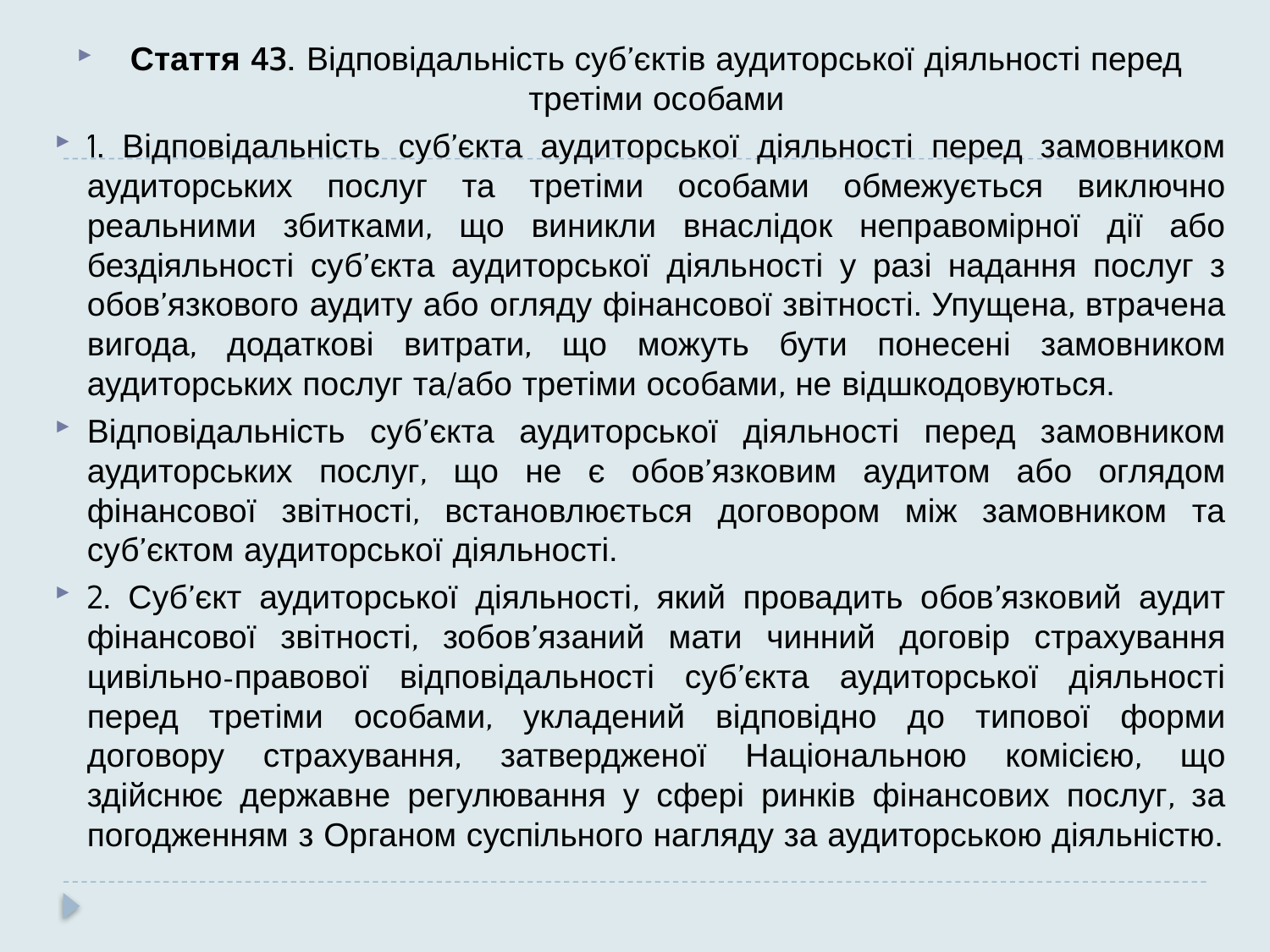

Стаття 43. Відповідальність суб’єктів аудиторської діяльності перед третіми особами
1. Відповідальність суб’єкта аудиторської діяльності перед замовником аудиторських послуг та третіми особами обмежується виключно реальними збитками, що виникли внаслідок неправомірної дії або бездіяльності суб’єкта аудиторської діяльності у разі надання послуг з обов’язкового аудиту або огляду фінансової звітності. Упущена, втрачена вигода, додаткові витрати, що можуть бути понесені замовником аудиторських послуг та/або третіми особами, не відшкодовуються.
Відповідальність суб’єкта аудиторської діяльності перед замовником аудиторських послуг, що не є обов’язковим аудитом або оглядом фінансової звітності, встановлюється договором між замовником та суб’єктом аудиторської діяльності.
2. Суб’єкт аудиторської діяльності, який провадить обов’язковий аудит фінансової звітності, зобов’язаний мати чинний договір страхування цивільно-правової відповідальності суб’єкта аудиторської діяльності перед третіми особами, укладений відповідно до типової форми договору страхування, затвердженої Національною комісією, що здійснює державне регулювання у сфері ринків фінансових послуг, за погодженням з Органом суспільного нагляду за аудиторською діяльністю.